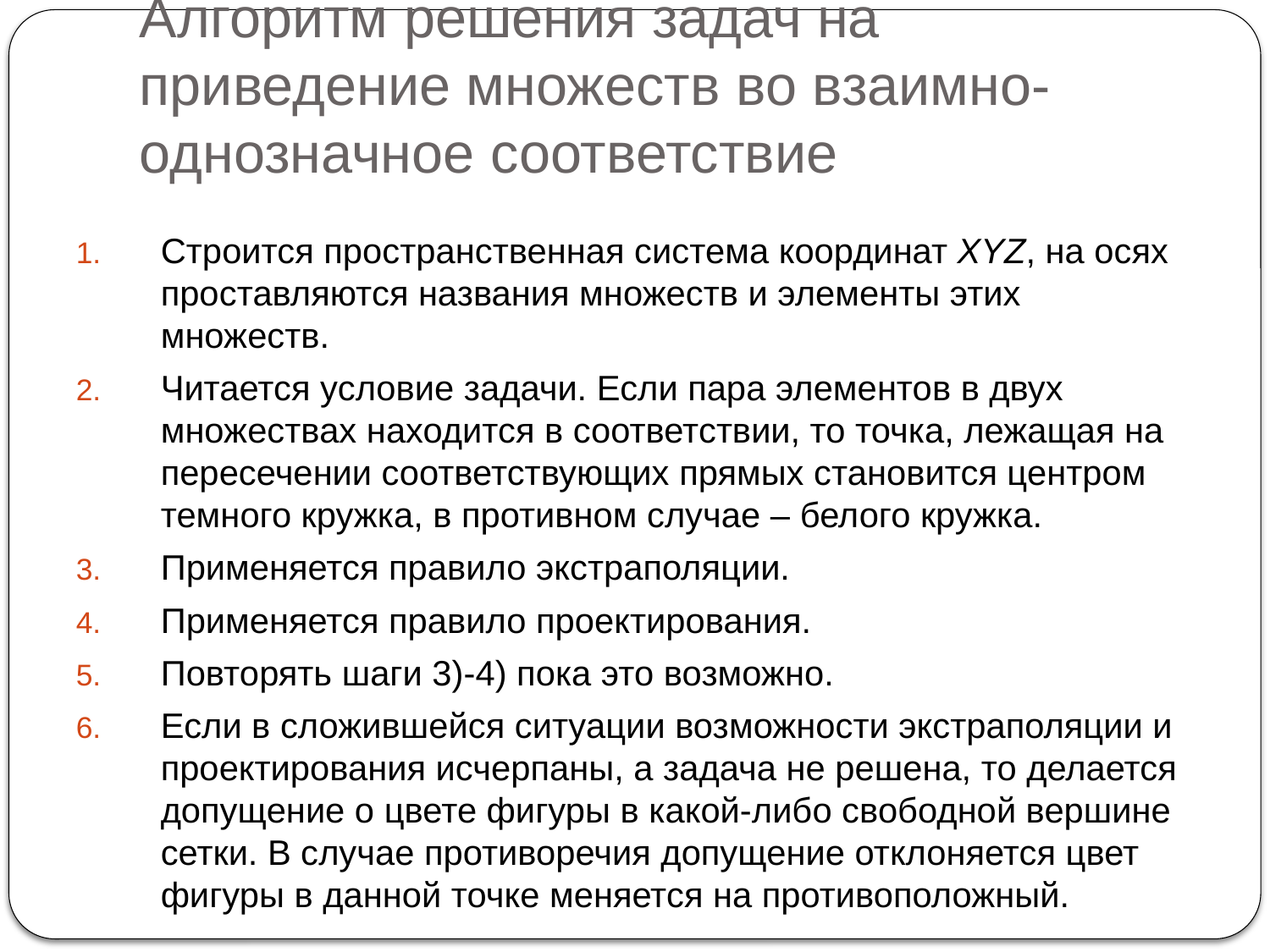

# Алгоритм решения задач на приведение множеств во взаимно-однозначное соответствие
Строится пространственная система координат XYZ, на осях проставляются названия множеств и элементы этих множеств.
Читается условие задачи. Если пара элементов в двух множествах находится в соответствии, то точка, лежащая на пересечении соответствующих прямых становится центром темного кружка, в противном случае – белого кружка.
Применяется правило экстраполяции.
Применяется правило проектирования.
Повторять шаги 3)-4) пока это возможно.
Если в сложившейся ситуации возможности экстраполяции и проектирования исчерпаны, а задача не решена, то делается допущение о цвете фигуры в какой-либо свободной вершине сетки. В случае противоречия допущение отклоняется цвет фигуры в данной точке меняется на противоположный.